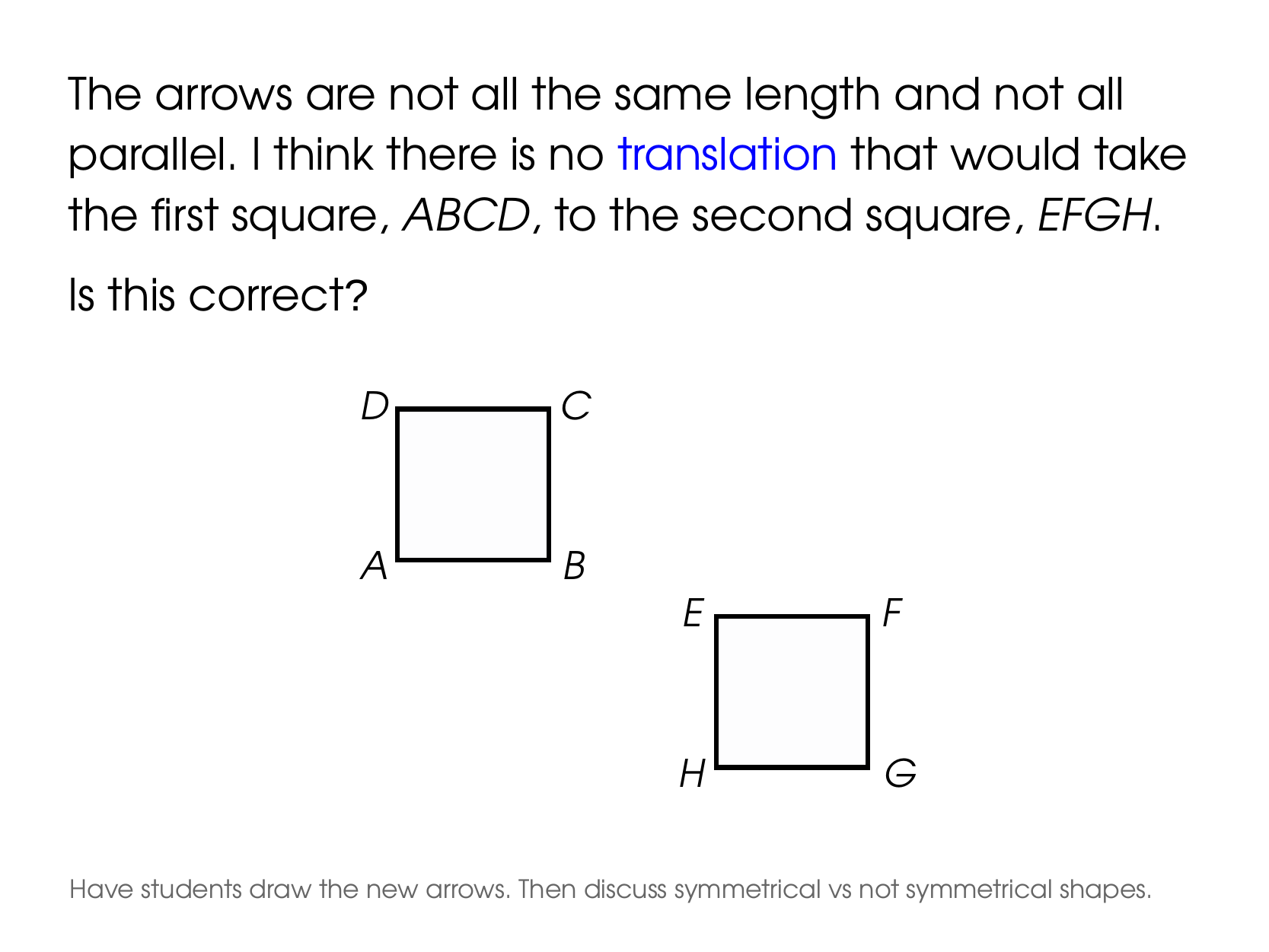

The arrows are not all the same length and not all parallel. I think there is no translation that would take the first square, ABCD, to the second square, EFGH.
Is this correct?
D
C

A
B
E
F

H
G
Have students draw the new arrows. Then discuss symmetrical vs not symmetrical shapes.